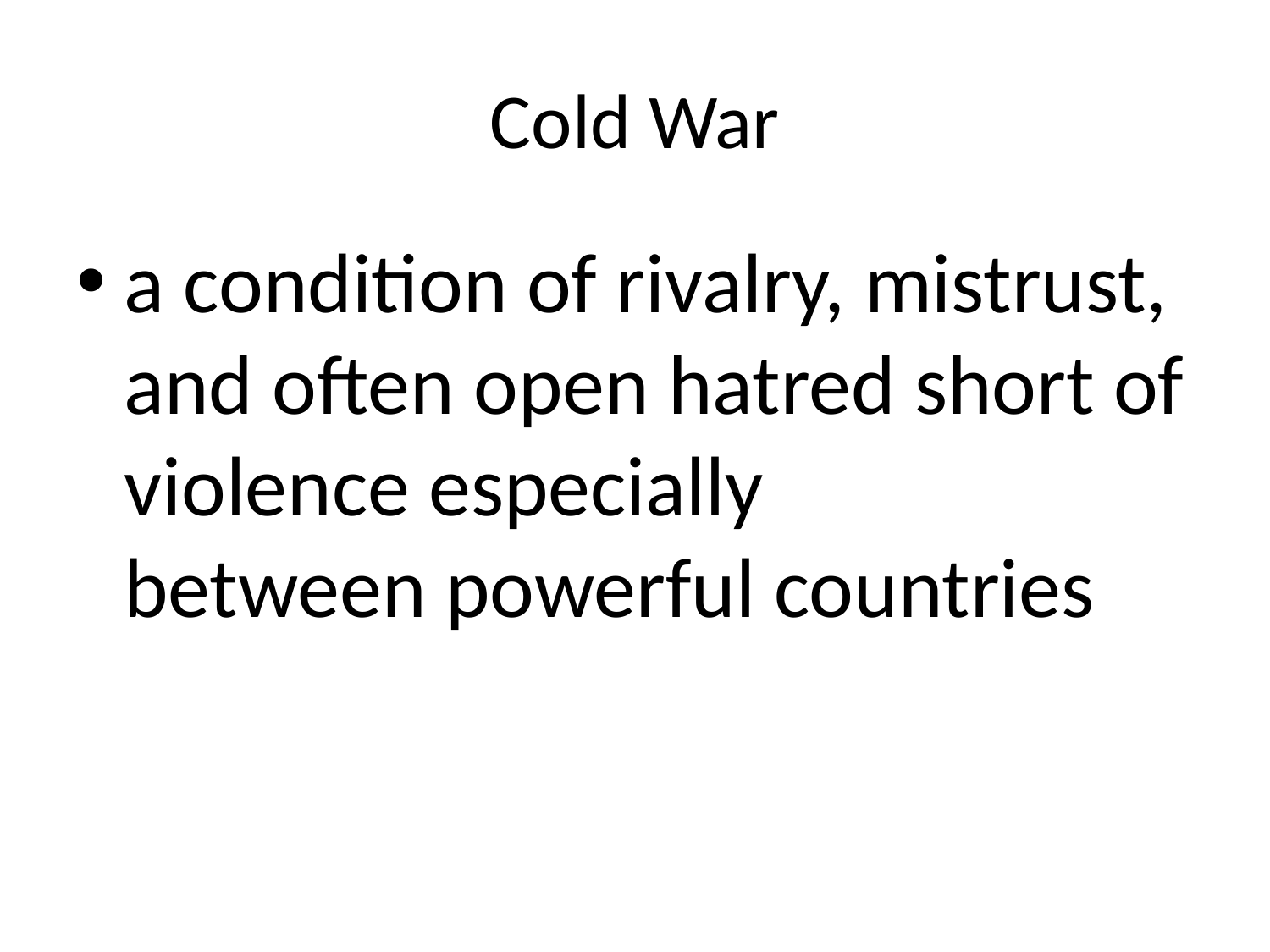

# Cold War
a condition of rivalry, mistrust, and often open hatred short of violence especially between powerful countries